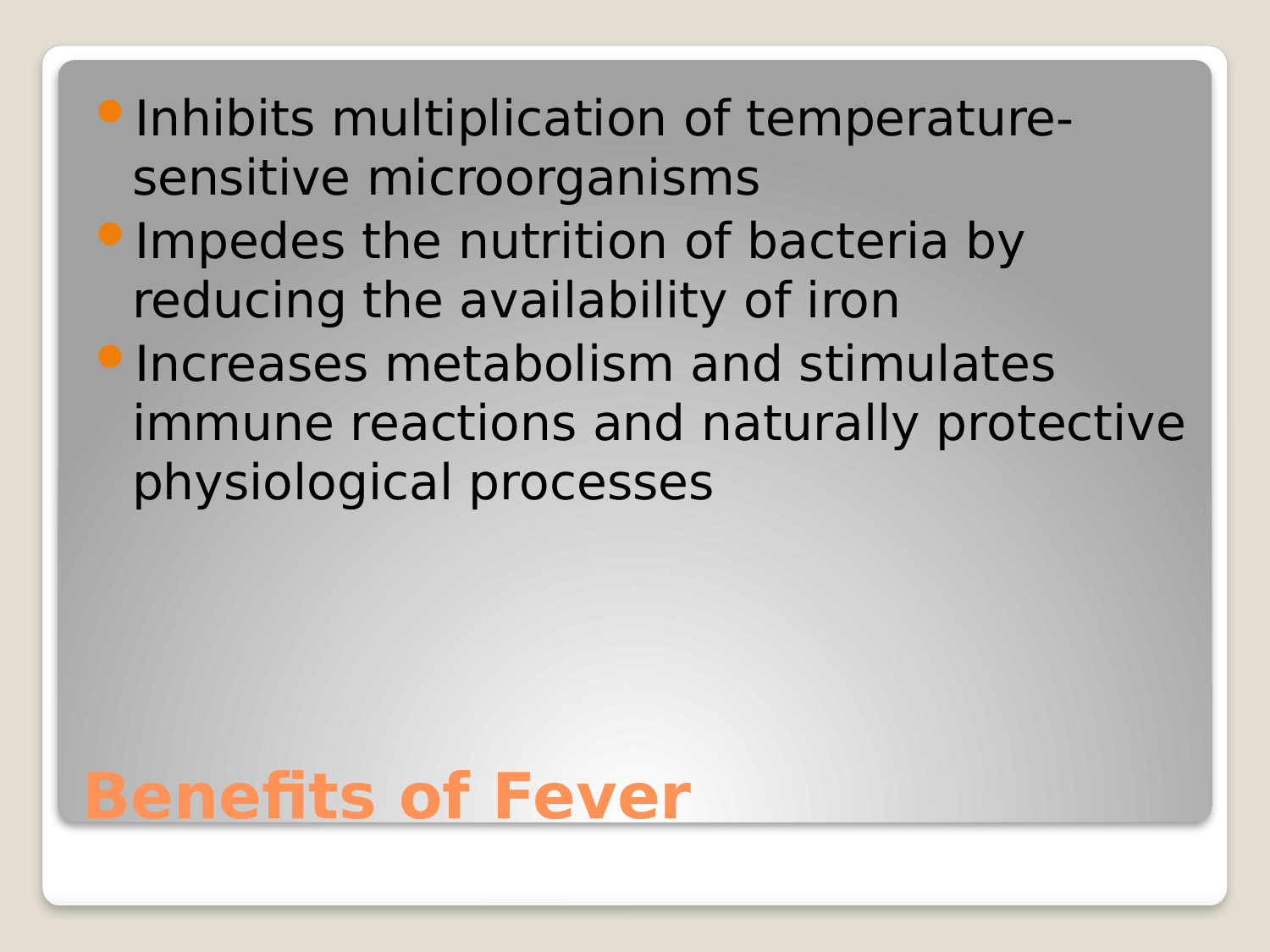

Inhibits multiplication of temperature-sensitive microorganisms
Impedes the nutrition of bacteria by reducing the availability of iron
Increases metabolism and stimulates immune reactions and naturally protective physiological processes
# Benefits of Fever